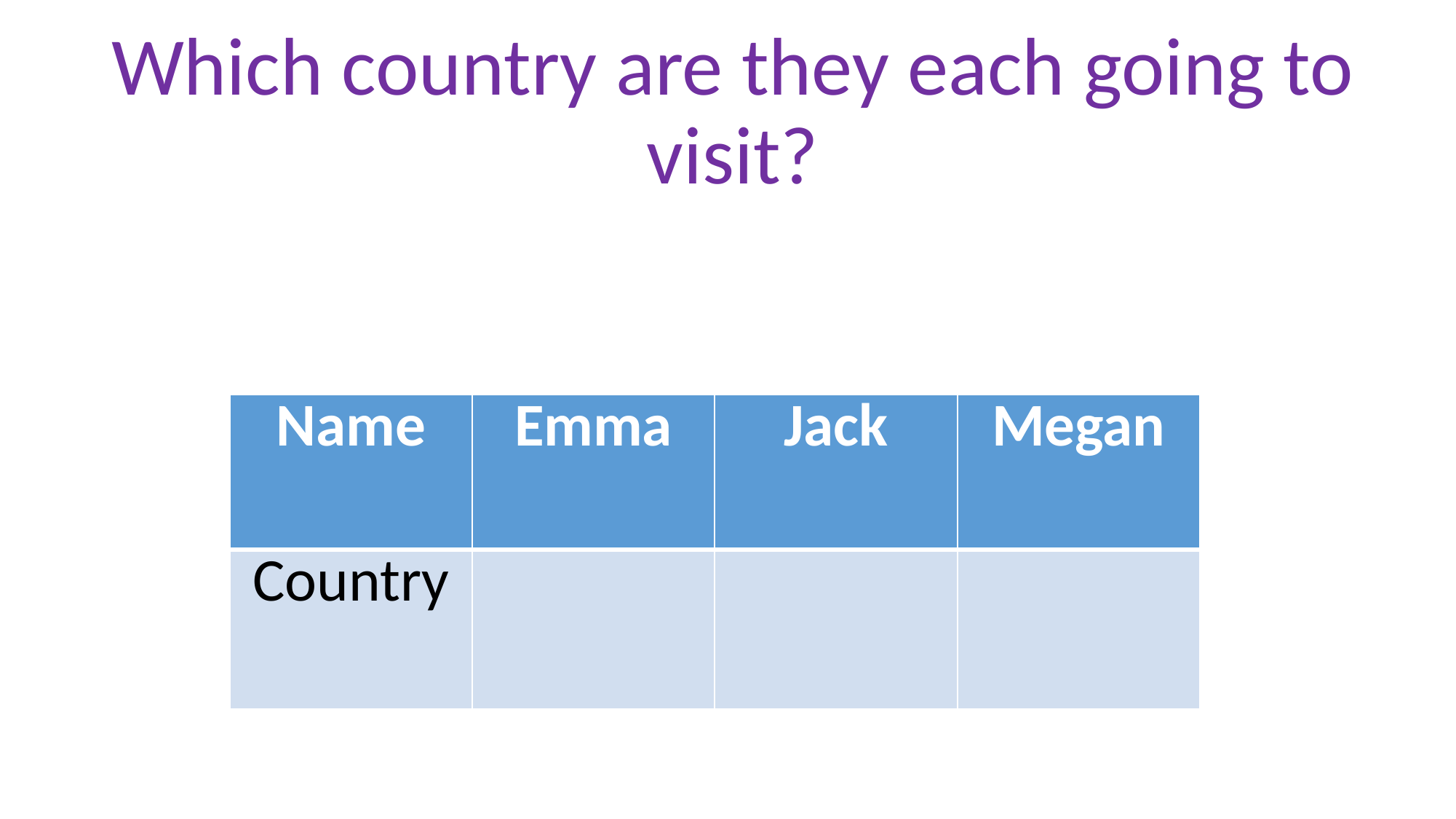

# Which country are they each going to visit?
| Name | Emma | Jack | Megan |
| --- | --- | --- | --- |
| Country |  |  |  |